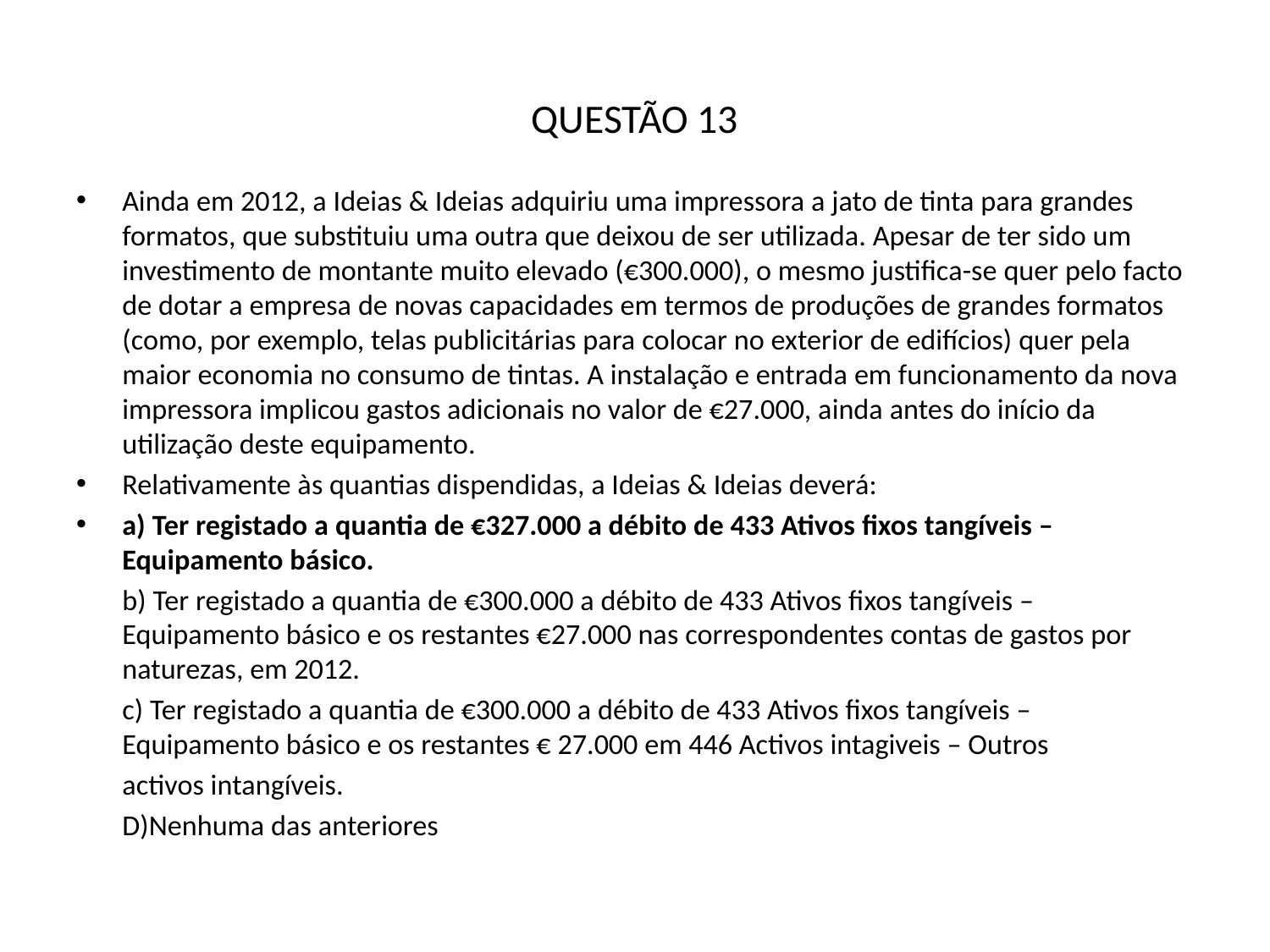

# QUESTÃO 13
Ainda em 2012, a Ideias & Ideias adquiriu uma impressora a jato de tinta para grandes formatos, que substituiu uma outra que deixou de ser utilizada. Apesar de ter sido um investimento de montante muito elevado (€300.000), o mesmo justifica-se quer pelo facto de dotar a empresa de novas capacidades em termos de produções de grandes formatos (como, por exemplo, telas publicitárias para colocar no exterior de edifícios) quer pela maior economia no consumo de tintas. A instalação e entrada em funcionamento da nova impressora implicou gastos adicionais no valor de €27.000, ainda antes do início da utilização deste equipamento.
Relativamente às quantias dispendidas, a Ideias & Ideias deverá:
a) Ter registado a quantia de €327.000 a débito de 433 Ativos fixos tangíveis –  Equipamento básico.
	b) Ter registado a quantia de €300.000 a débito de 433 Ativos fixos tangíveis –  Equipamento básico e os restantes €27.000 nas correspondentes contas de gastos por naturezas, em 2012.
	c) Ter registado a quantia de €300.000 a débito de 433 Ativos fixos tangíveis –  Equipamento básico e os restantes € 27.000 em 446 Activos intagiveis – Outros
	activos intangíveis.
	D)Nenhuma das anteriores